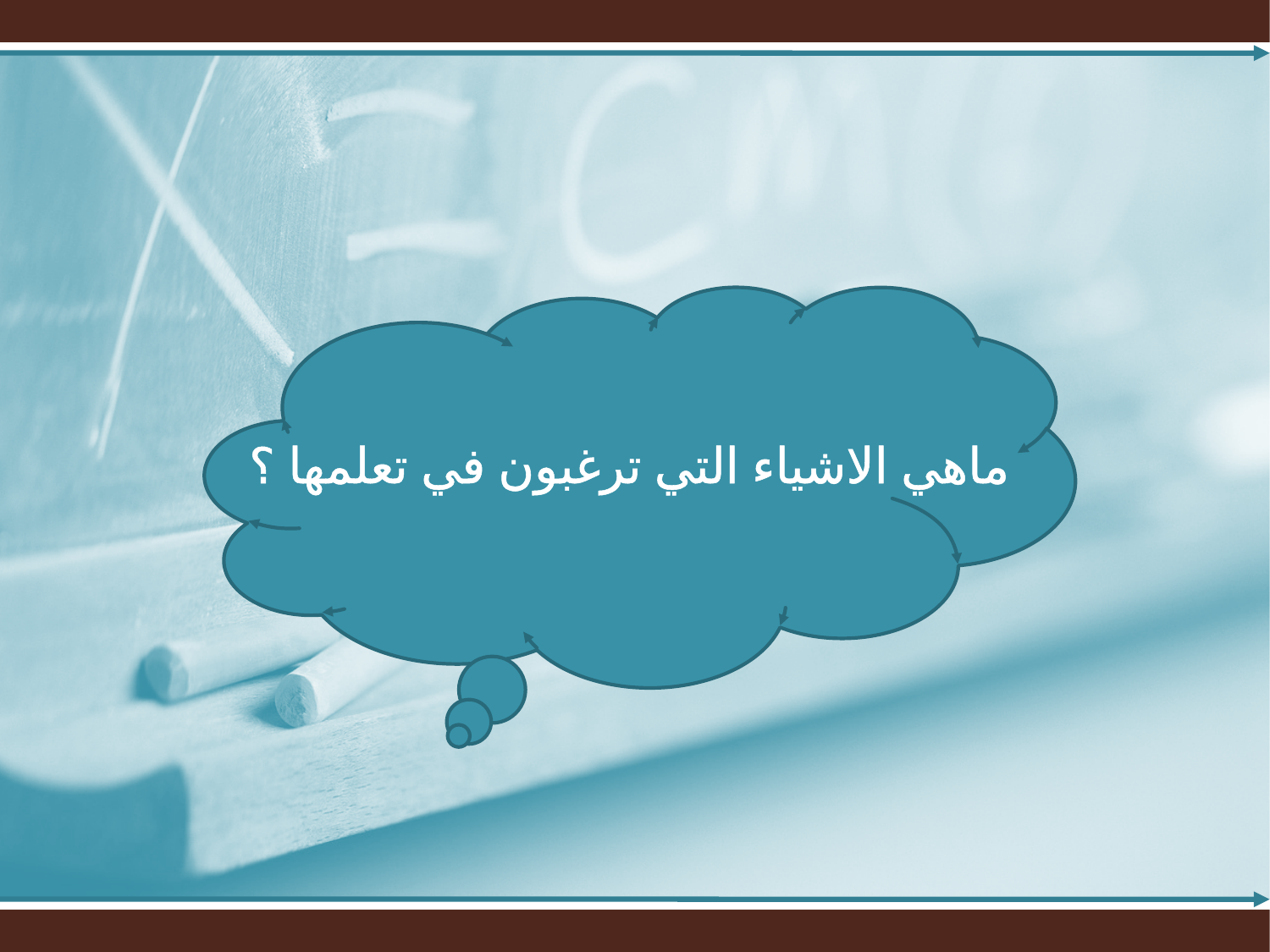

ماهي الاشياء التي ترغبون في تعلمها ؟